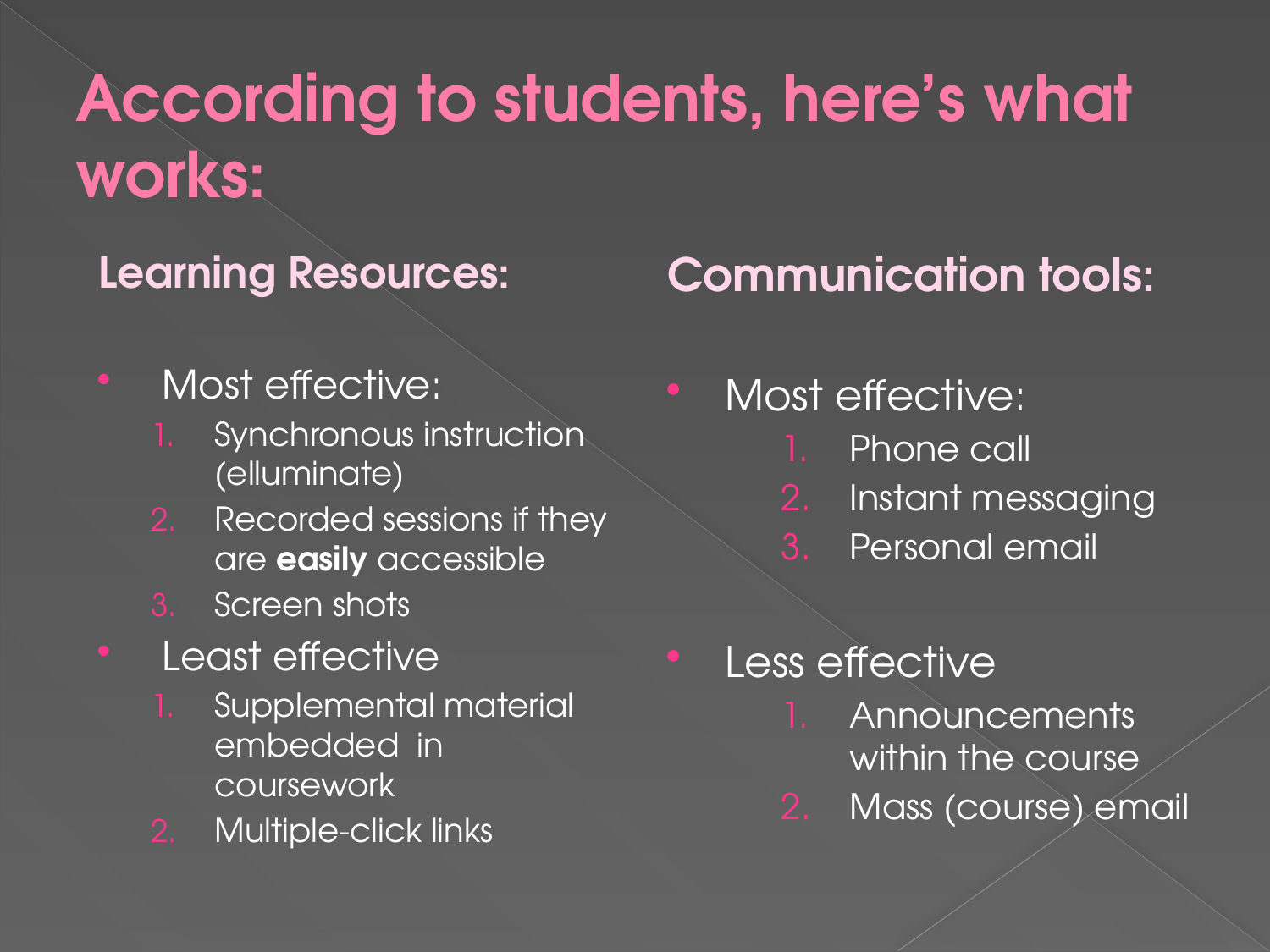

# According to students, here’s what works:
Learning Resources:

Most effective:
Synchronous instruction (elluminate)
Recorded sessions if they are easily accessible
Screen shots
Least effective
Supplemental material embedded  in  coursework
Multiple-click links
Communication tools:

Most effective:
Phone call
Instant messaging
Personal email

Less effective
Announcements within the course
Mass (course) email